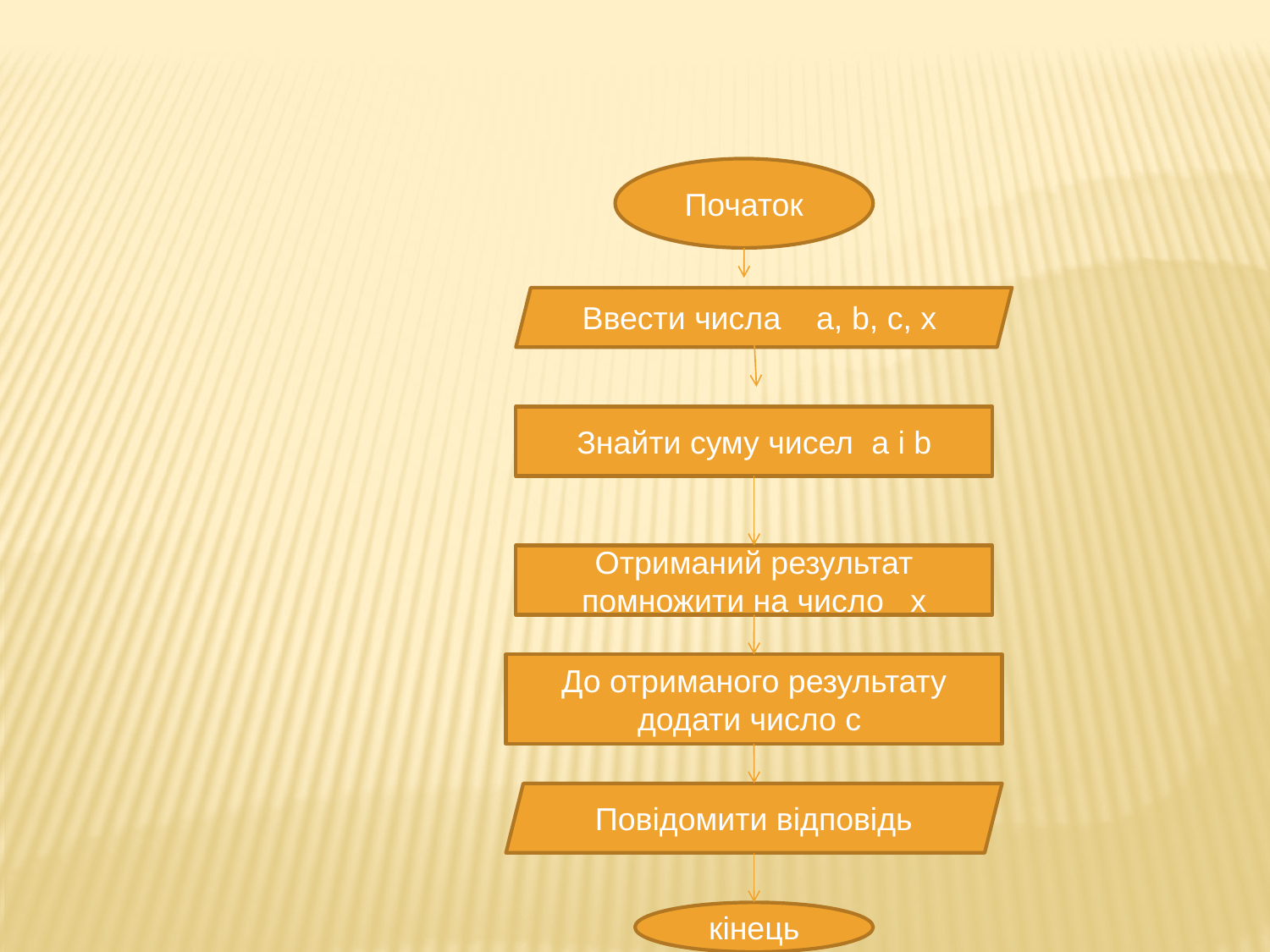

Початок
Ввести числа    а, b, с, x
Знайти суму чисел  а і b
Отриманий результат помножити на число   x
До отриманого результату додати число с
Повідомити відповідь
кінець